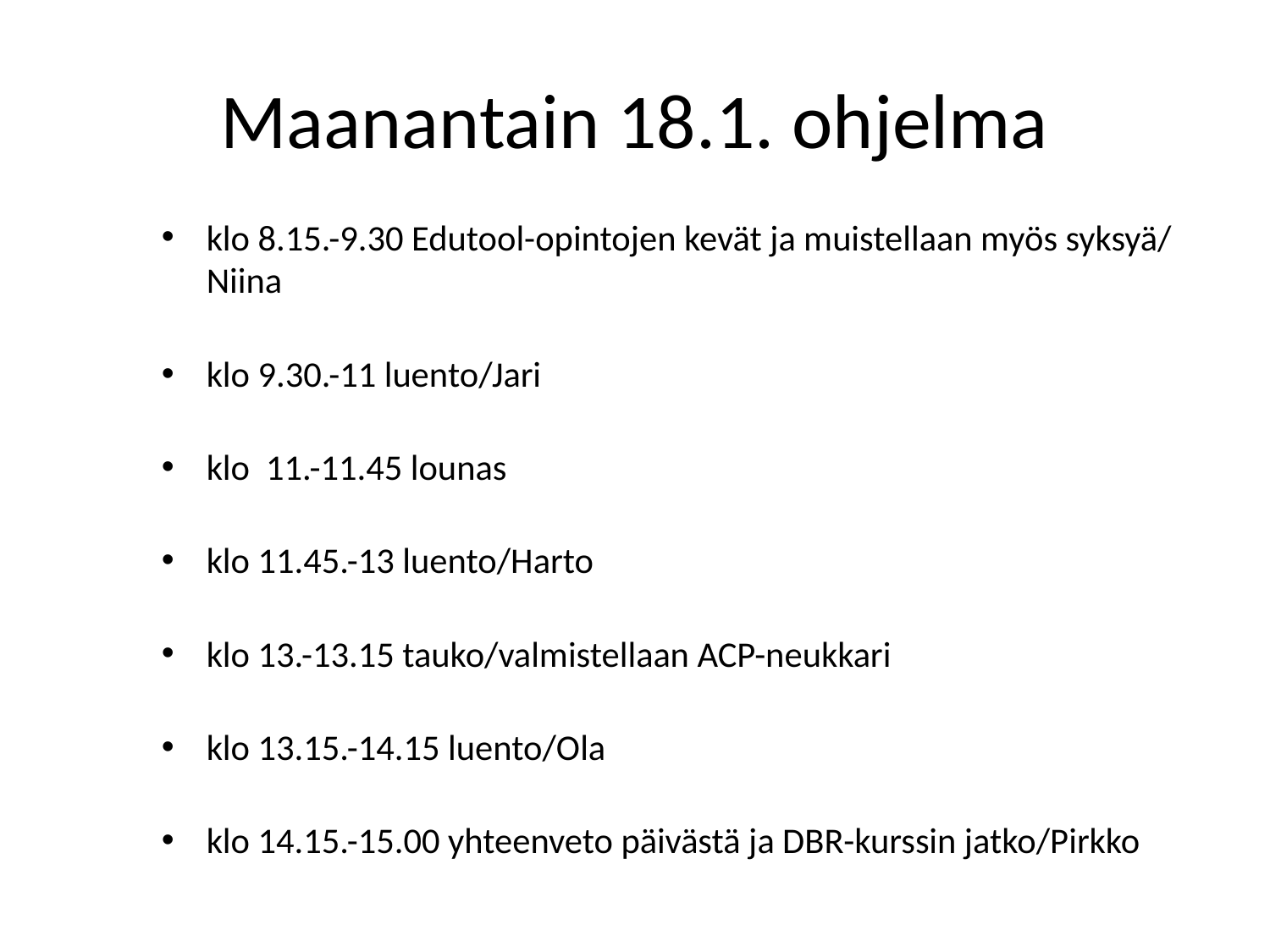

# Maanantain 18.1. ohjelma
klo 8.15.-9.30 Edutool-opintojen kevät ja muistellaan myös syksyä/ Niina
klo 9.30.-11 luento/Jari
klo  11.-11.45 lounas
klo 11.45.-13 luento/Harto
klo 13.-13.15 tauko/valmistellaan ACP-neukkari
klo 13.15.-14.15 luento/Ola
klo 14.15.-15.00 yhteenveto päivästä ja DBR-kurssin jatko/Pirkko